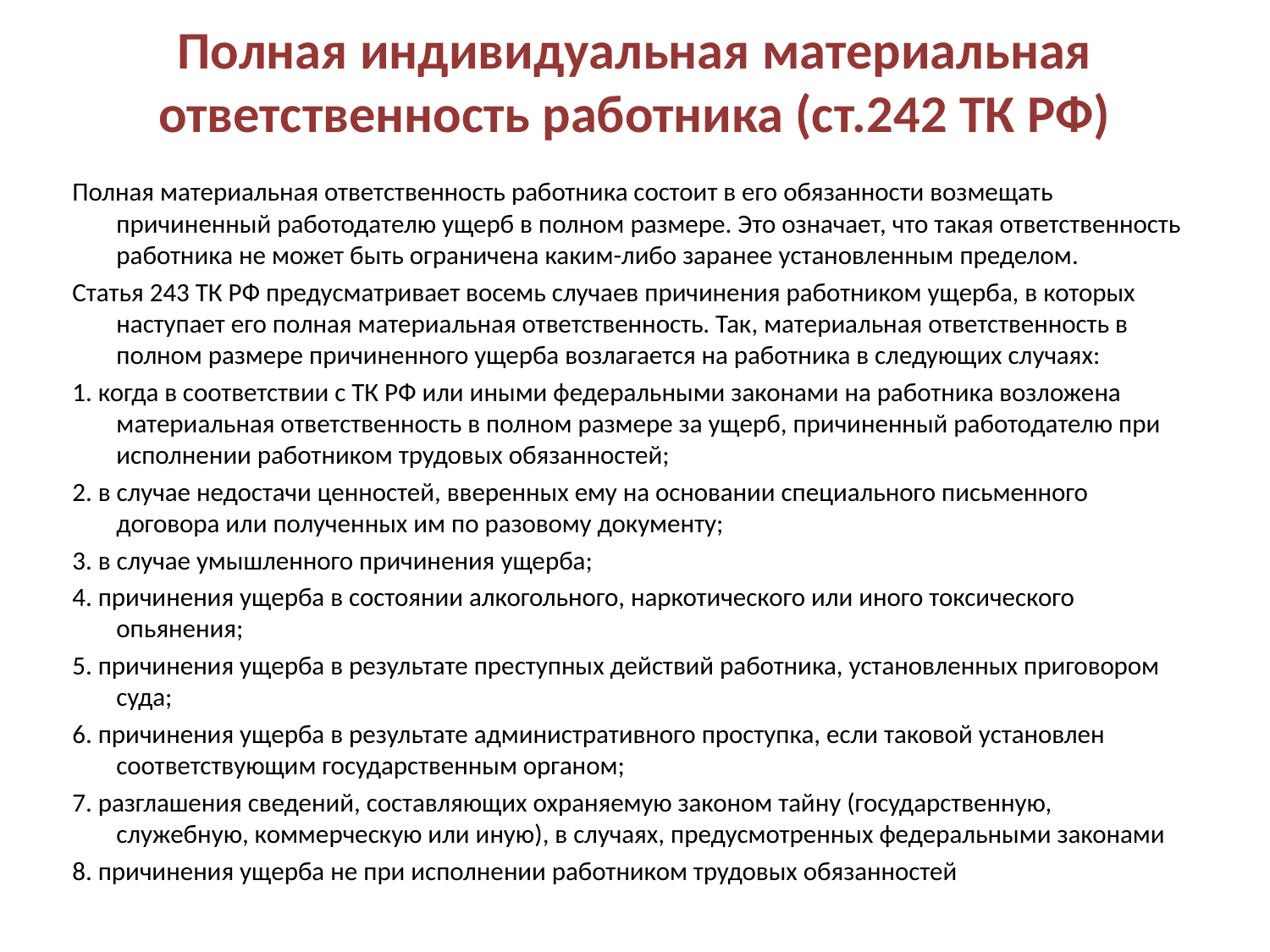

# Полная индивидуальная материальная ответственность работника (ст.242 ТК РФ)
Полная материальная ответственность работника состоит в его обязанности возмещать причиненный работодателю ущерб в полном размере. Это означает, что такая ответственность работника не может быть ограничена каким-либо заранее установленным пределом.
Статья 243 ТК РФ предусматривает восемь случаев причинения работником ущерба, в которых наступает его полная материальная ответственность. Так, материальная ответственность в полном размере причиненного ущерба возлагается на работника в следующих случаях:
1. когда в соответствии с ТК РФ или иными федеральными законами на ра­ботника возложена материальная ответственность в полном размере за ущерб, причиненный работодателю при исполнении работником трудовых обязанностей;
2. в случае недостачи ценностей, вверенных ему на основании специального письменного договора или полученных им по разовому документу;
3. в случае умышленного причинения ущерба;
4. причинения ущерба в состоянии алкогольного, наркотического или иного токсического опьянения;
5. причинения ущерба в результате преступных действий работника, уста­новленных приговором суда;
6. причинения ущерба в результате административного проступка, если таковой установлен соответствующим государственным органом;
7. разглашения сведений, составляющих охраняемую законом тайну (государственную, служебную, коммерческую или иную), в случаях, предусмотренных федеральными законами
8. причинения ущерба не при исполнении работником трудовых обязанностей